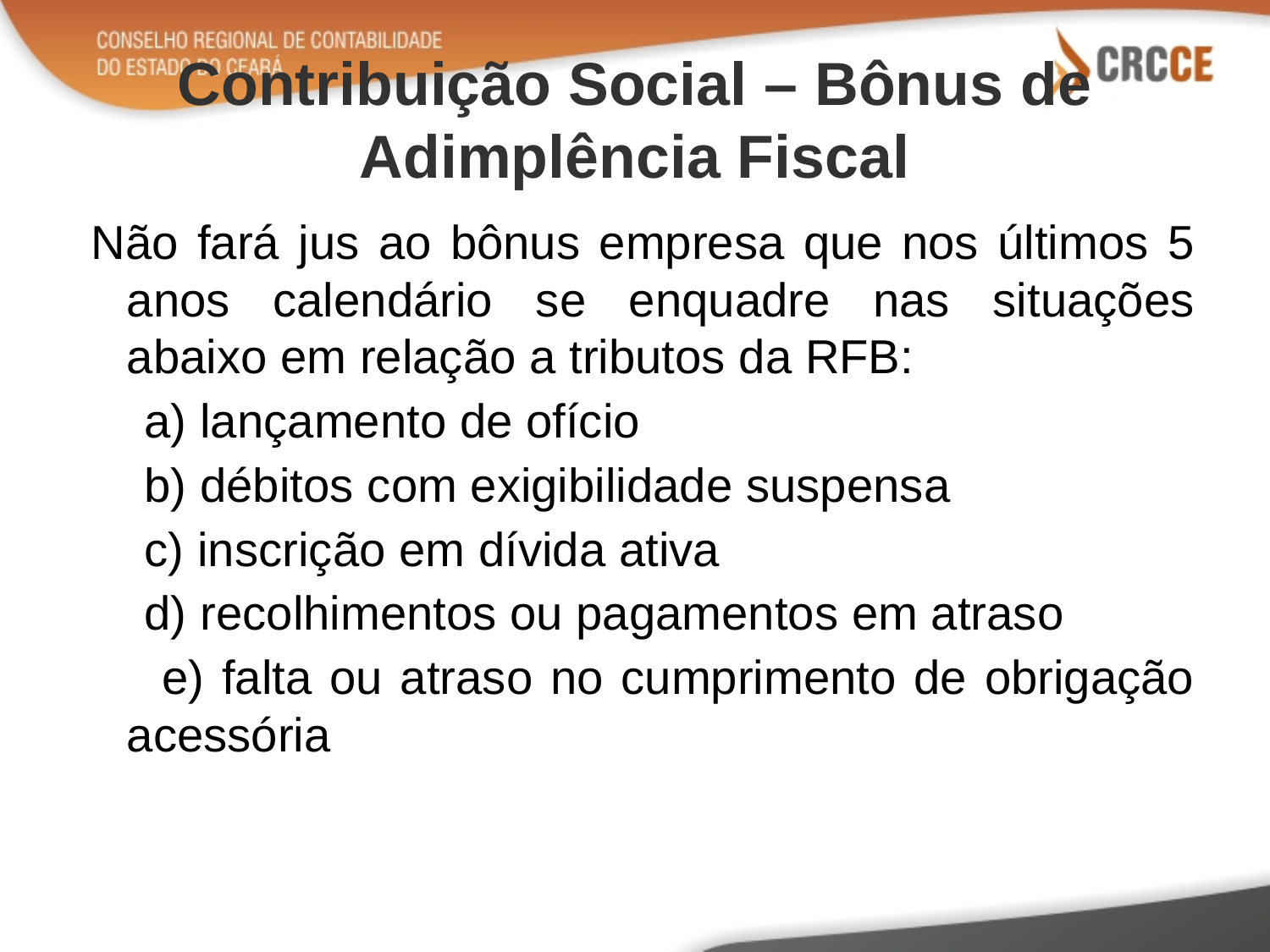

# Contribuição Social – Bônus de Adimplência Fiscal
Não fará jus ao bônus empresa que nos últimos 5 anos calendário se enquadre nas situações abaixo em relação a tributos da RFB:
    a) lançamento de ofício
    b) débitos com exigibilidade suspensa
    c) inscrição em dívida ativa
    d) recolhimentos ou pagamentos em atraso
    e) falta ou atraso no cumprimento de obrigação acessória